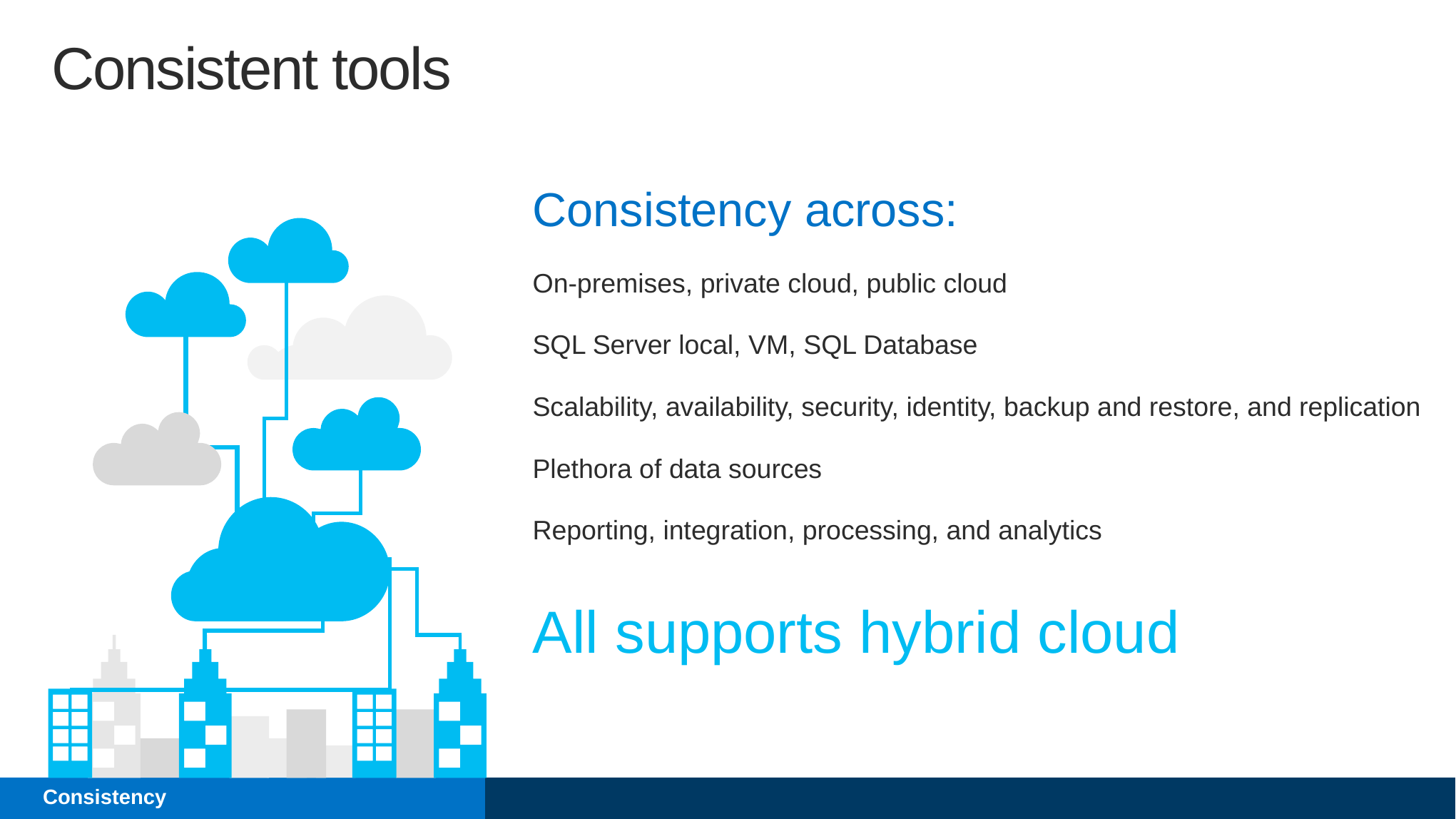

Consistent tools
Consistency across:
On-premises, private cloud, public cloud
SQL Server local, VM, SQL Database
Scalability, availability, security, identity, backup and restore, and replication
Plethora of data sources
Reporting, integration, processing, and analytics

All supports hybrid cloud

Consistency